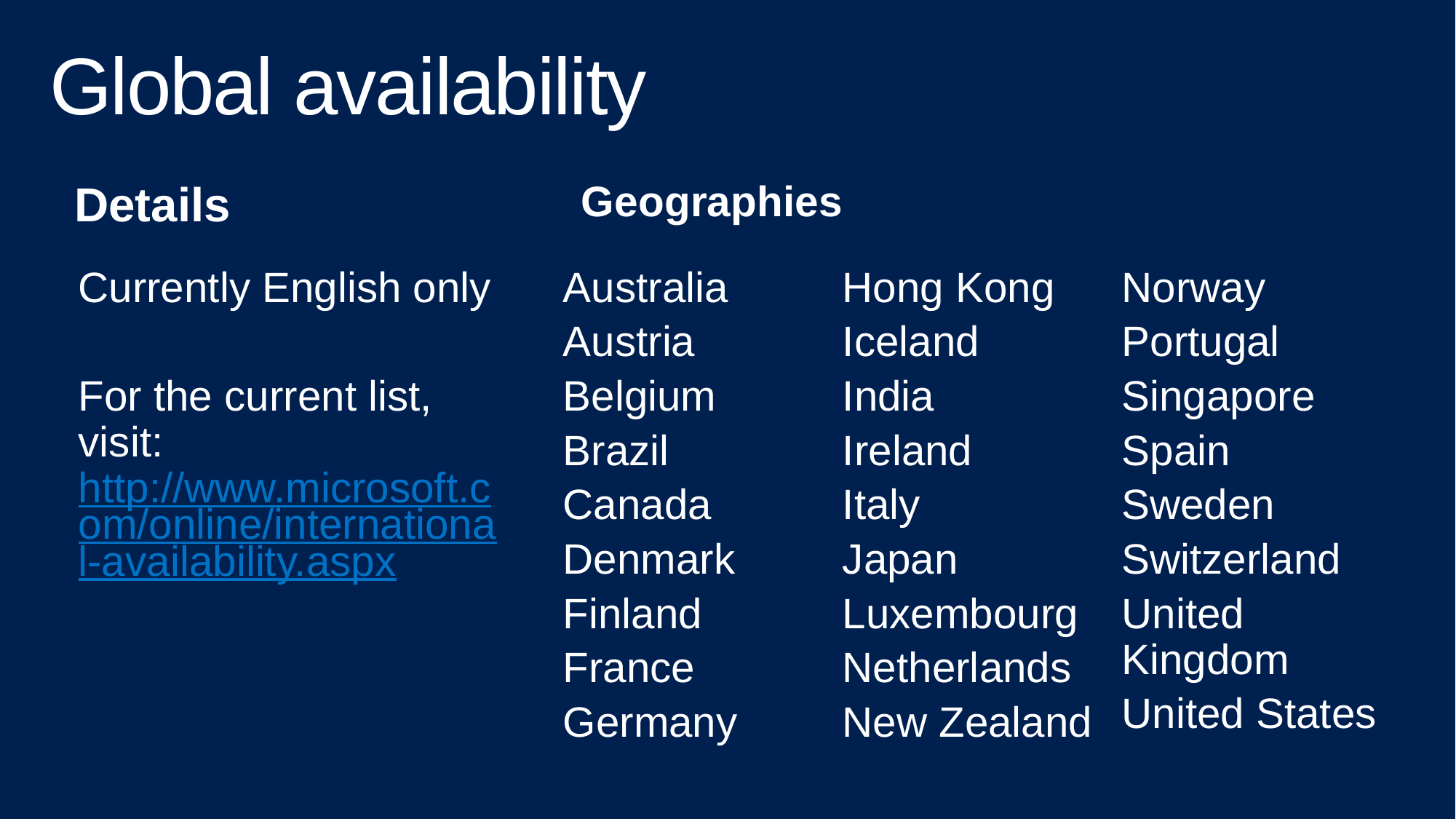

# Global availability
Details
Geographies
Currently English only

For the current list, visit: http://www.microsoft.com/online/international-availability.aspx
Australia
Austria
Belgium
Brazil
Canada
Denmark
Finland
France
Germany
Hong Kong
Iceland
India
Ireland
Italy
Japan
Luxembourg
Netherlands
New Zealand
Norway
Portugal
Singapore
Spain
Sweden
Switzerland
United Kingdom
United States